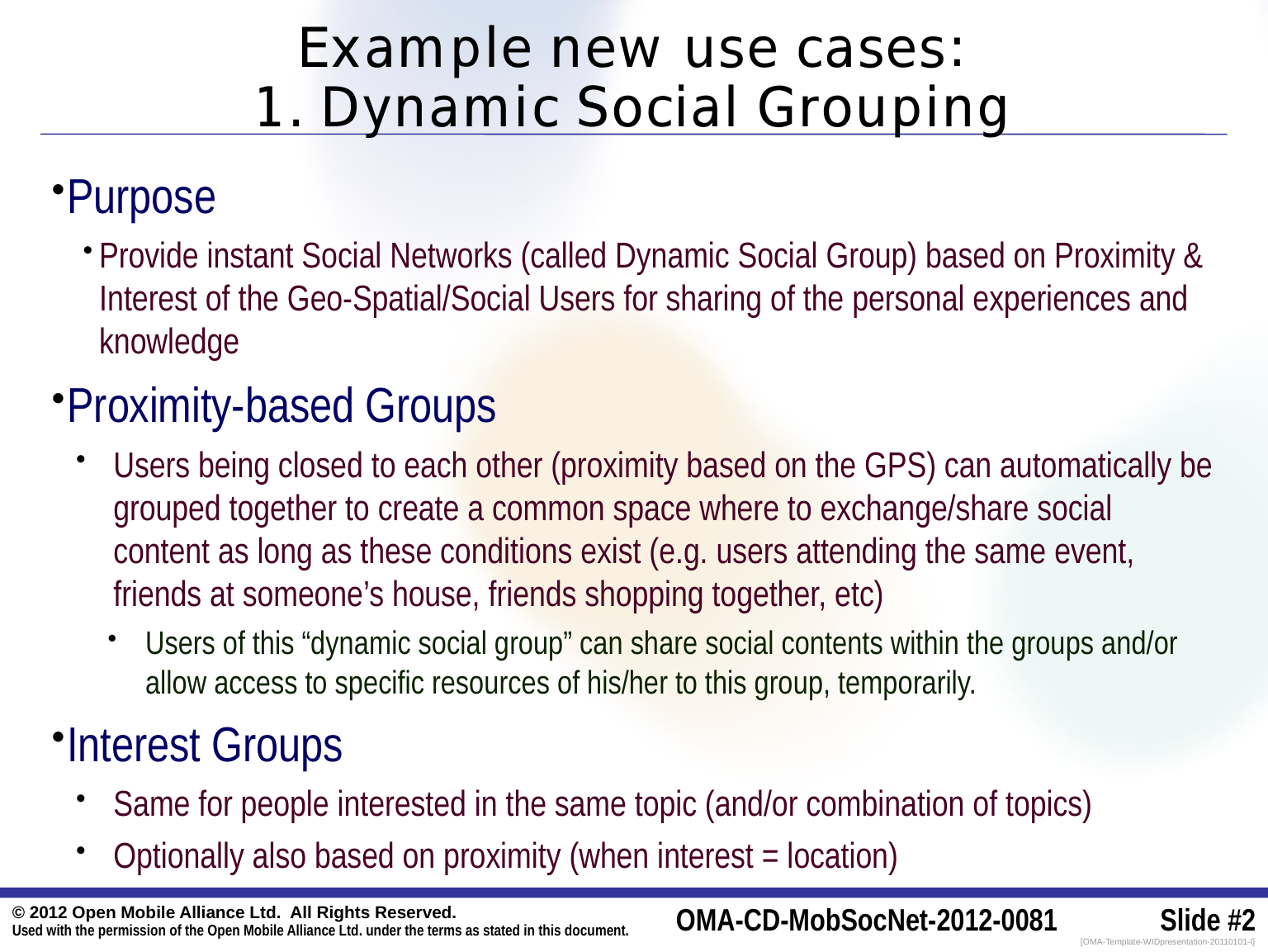

# Example new use cases: 1. Dynamic Social Grouping
Purpose
Provide instant Social Networks (called Dynamic Social Group) based on Proximity & Interest of the Geo-Spatial/Social Users for sharing of the personal experiences and knowledge
Proximity-based Groups
Users being closed to each other (proximity based on the GPS) can automatically be grouped together to create a common space where to exchange/share social content as long as these conditions exist (e.g. users attending the same event, friends at someone’s house, friends shopping together, etc)
Users of this “dynamic social group” can share social contents within the groups and/or allow access to specific resources of his/her to this group, temporarily.
Interest Groups
Same for people interested in the same topic (and/or combination of topics)
Optionally also based on proximity (when interest = location)